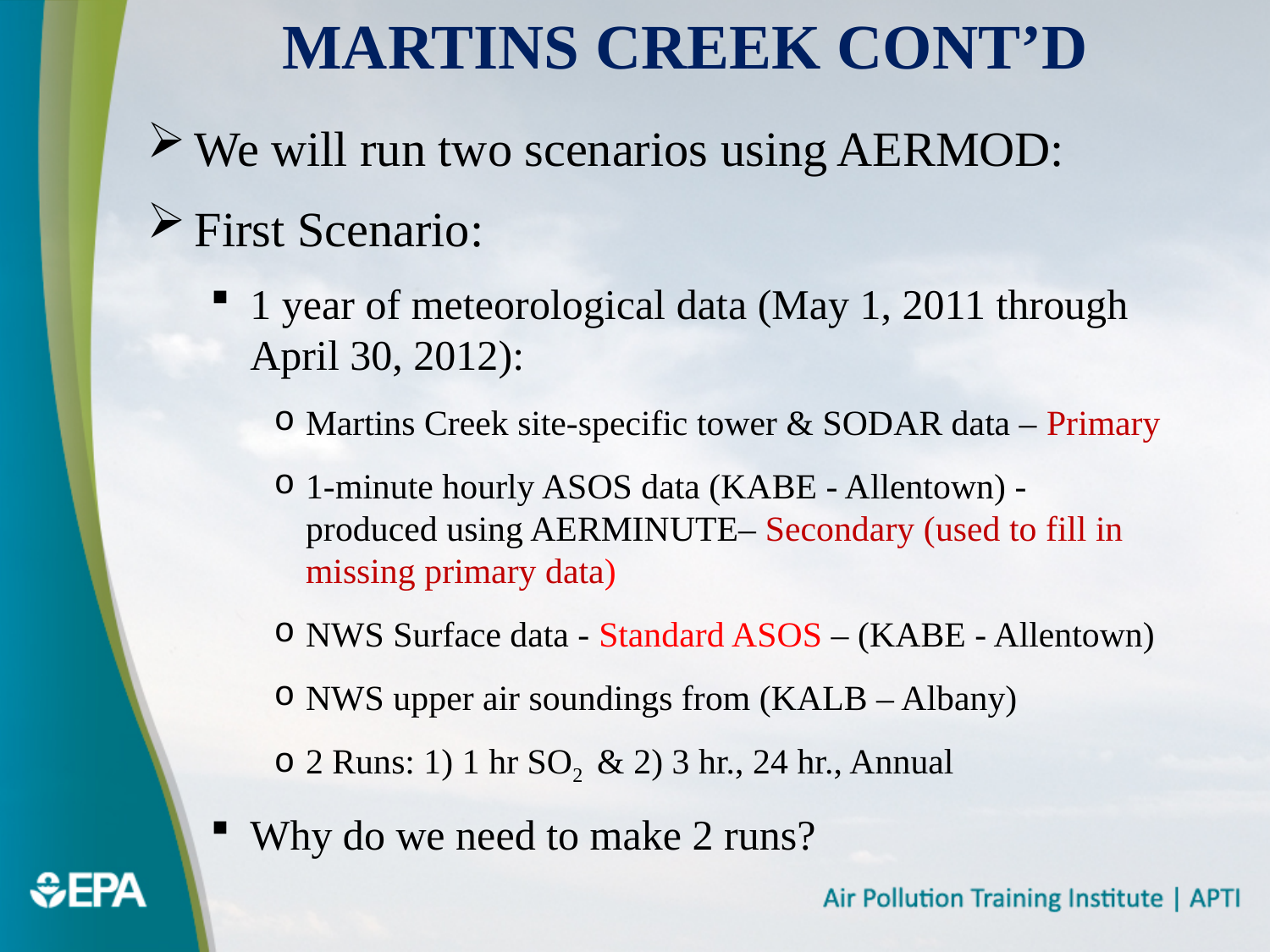

# Martins Creek Cont’d
We will run two scenarios using AERMOD:
First Scenario:
1 year of meteorological data (May 1, 2011 through April 30, 2012):
Martins Creek site-specific tower & SODAR data – Primary
1-minute hourly ASOS data (KABE - Allentown) -  produced using AERMINUTE– Secondary (used to fill in missing primary data)
NWS Surface data - Standard ASOS – (KABE - Allentown)
NWS upper air soundings from (KALB – Albany)
2 Runs: 1) 1 hr SO2  & 2) 3 hr., 24 hr., Annual
Why do we need to make 2 runs?